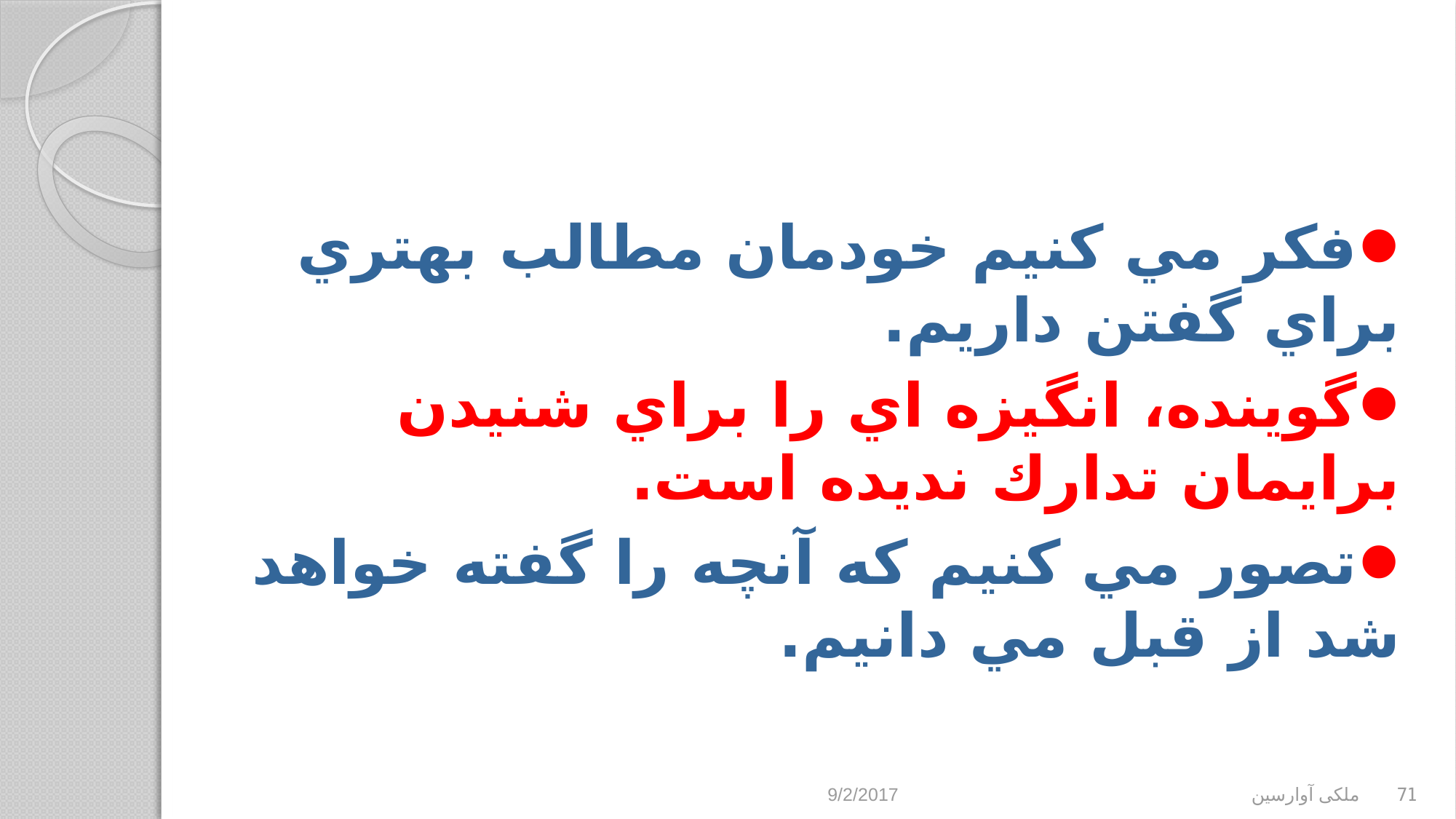

فكر مي كنيم خودمان مطالب بهتري براي گفتن داريم.
گوينده، انگيزه اي را براي شنيدن برايمان تدارك نديده است.
تصور مي كنيم كه آنچه را گفته خواهد شد از قبل مي دانيم.
9/2/2017
ملکی آوارسین
71